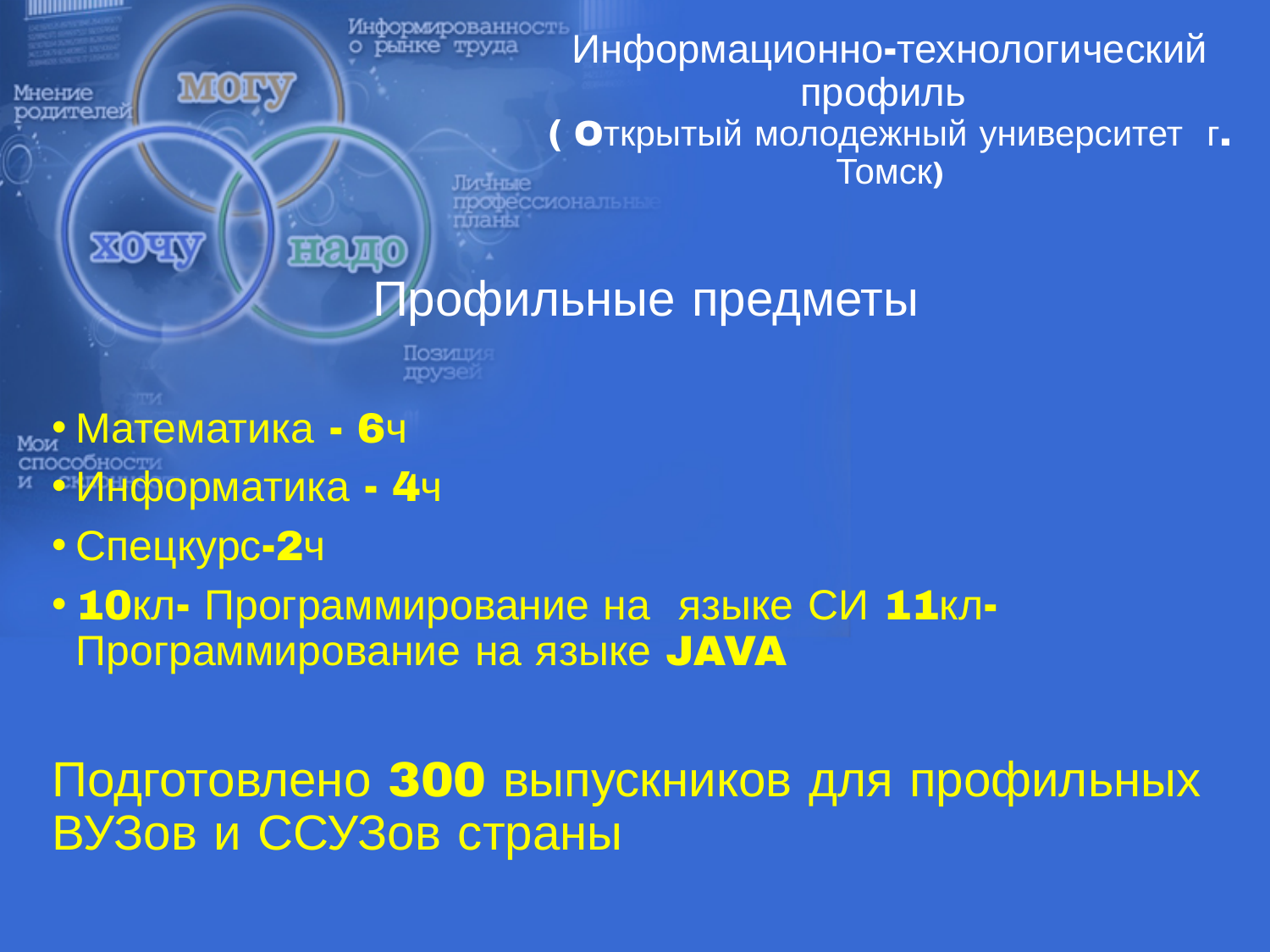

# Информационно-технологический профиль ( Oткрытый молодежный университет  г. Томск)
Профильные предметы

Математика - 6ч
Информатика - 4ч
Спецкурс-2ч
10кл- Программирование на  языке СИ 11кл- Программирование на языке JAVA

Подготовлено 300 выпускников для профильных ВУЗов и ССУЗов страны